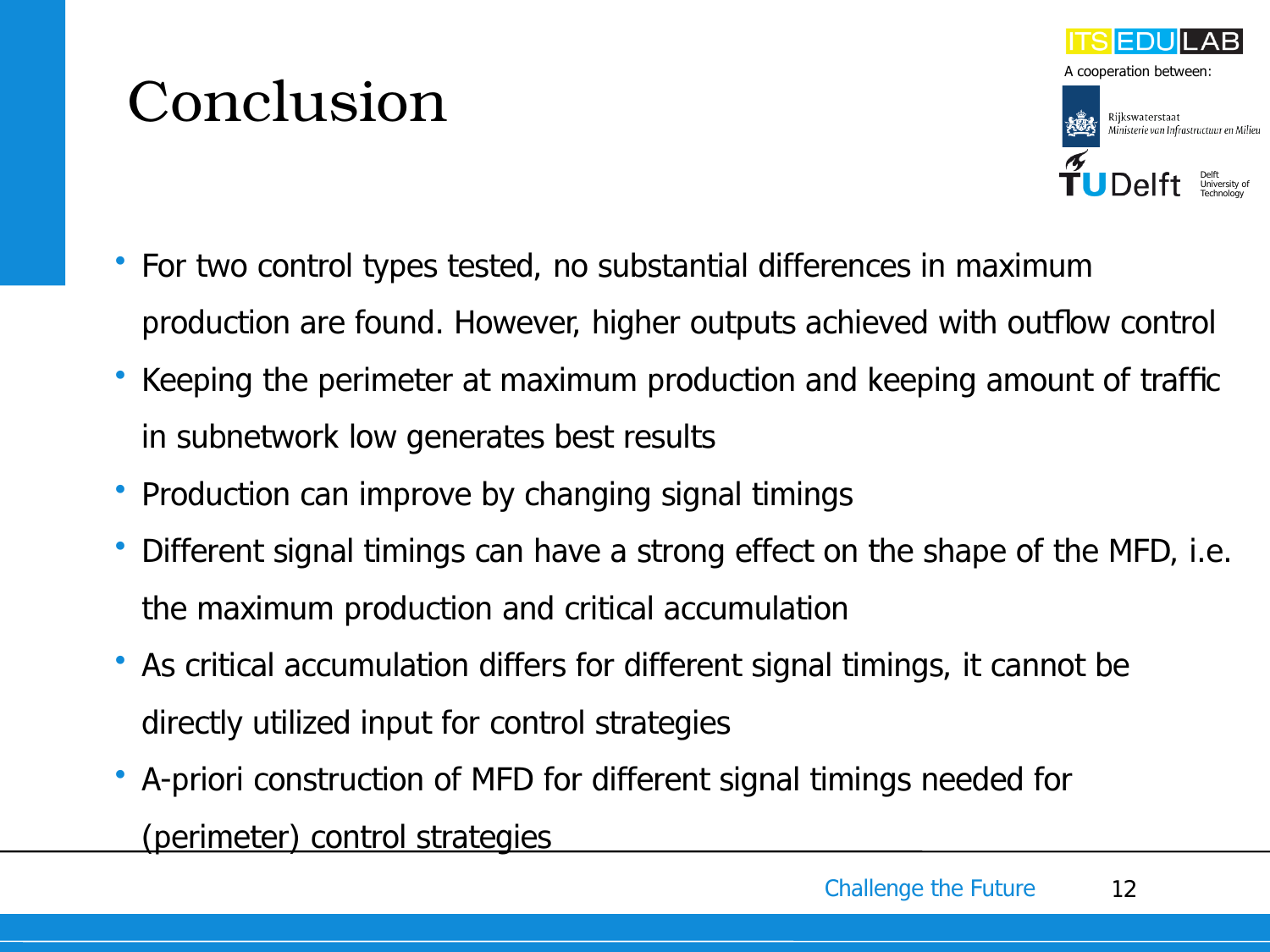

# Conclusion
For two control types tested, no substantial differences in maximum production are found. However, higher outputs achieved with outflow control
Keeping the perimeter at maximum production and keeping amount of traffic in subnetwork low generates best results
Production can improve by changing signal timings
Different signal timings can have a strong effect on the shape of the MFD, i.e. the maximum production and critical accumulation
As critical accumulation differs for different signal timings, it cannot be directly utilized input for control strategies
A-priori construction of MFD for different signal timings needed for (perimeter) control strategies